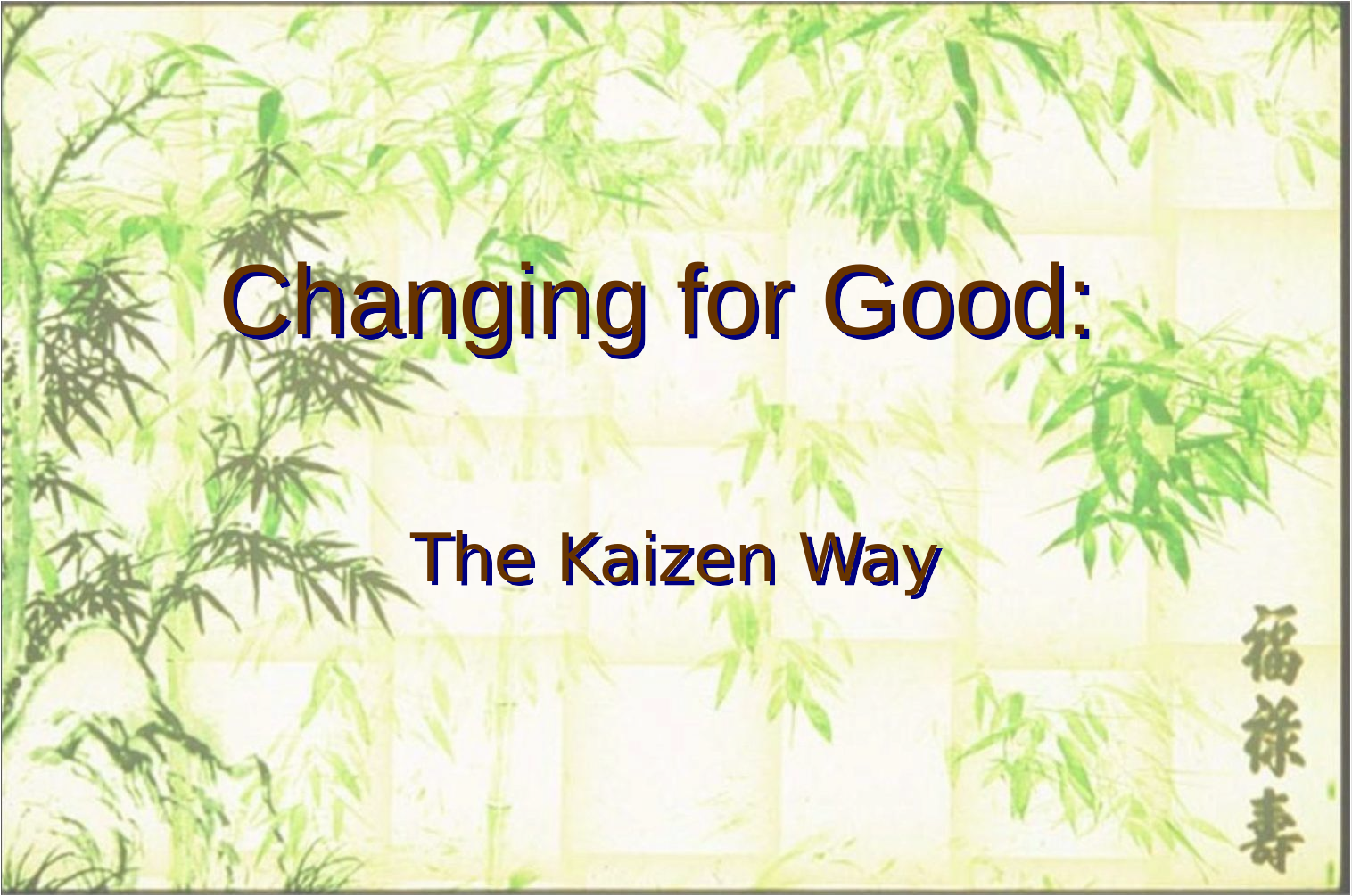

# Changing for Good:
The Kaizen Way